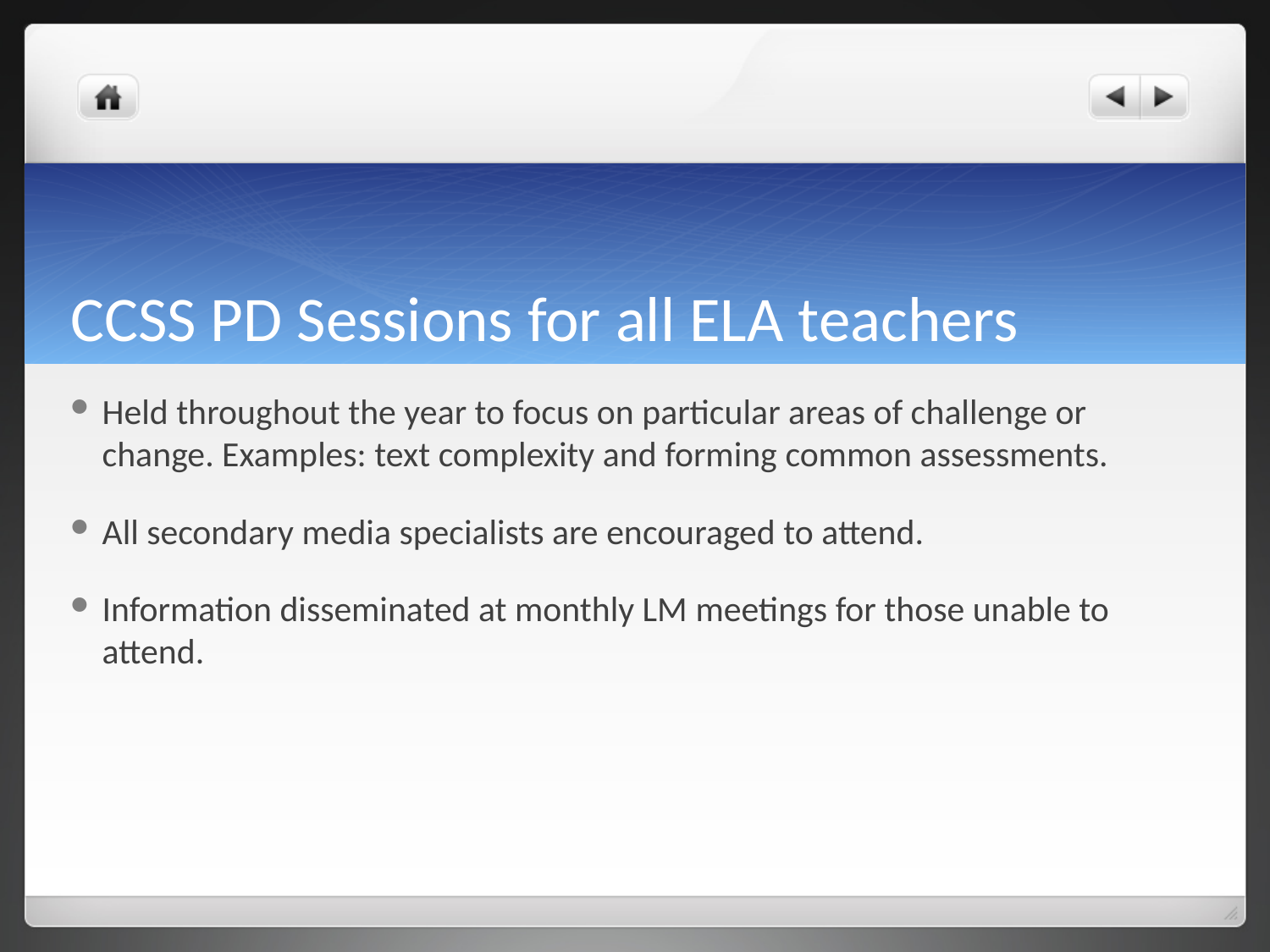

# CCSS PD Sessions for all ELA teachers
Held throughout the year to focus on particular areas of challenge or change. Examples: text complexity and forming common assessments.
All secondary media specialists are encouraged to attend.
Information disseminated at monthly LM meetings for those unable to attend.